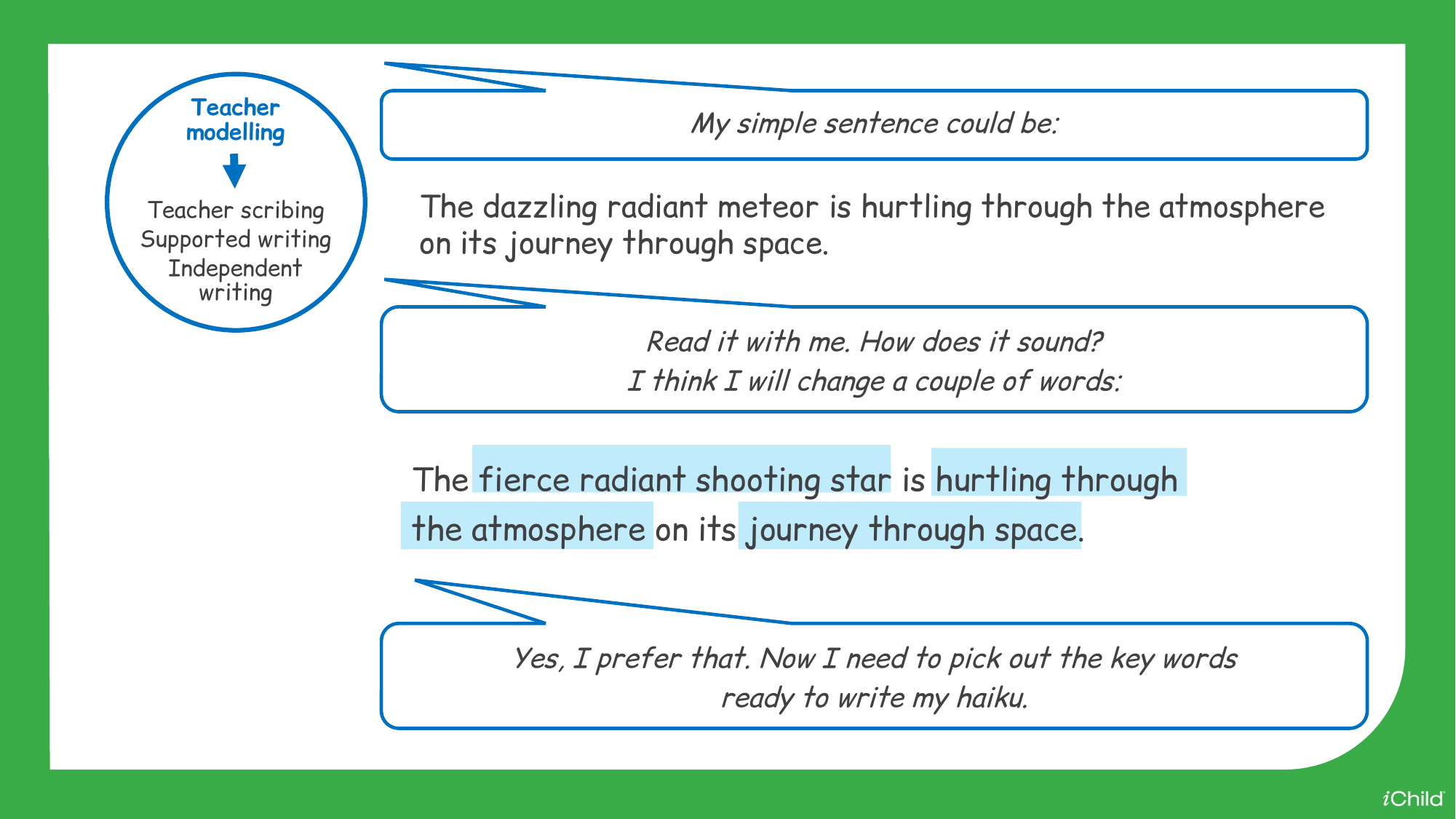

Teacher modelling
Teacher scribing
Supported writing
Independent writing
My simple sentence could be:
The dazzling radiant meteor is hurtling through the atmosphere on its journey through space.
Read it with me. How does it sound?
I think I will change a couple of words:
The fierce radiant shooting star is hurtling through
the atmosphere on its journey through space.

Yes, I prefer that. Now I need to pick out the key words
ready to write my haiku.